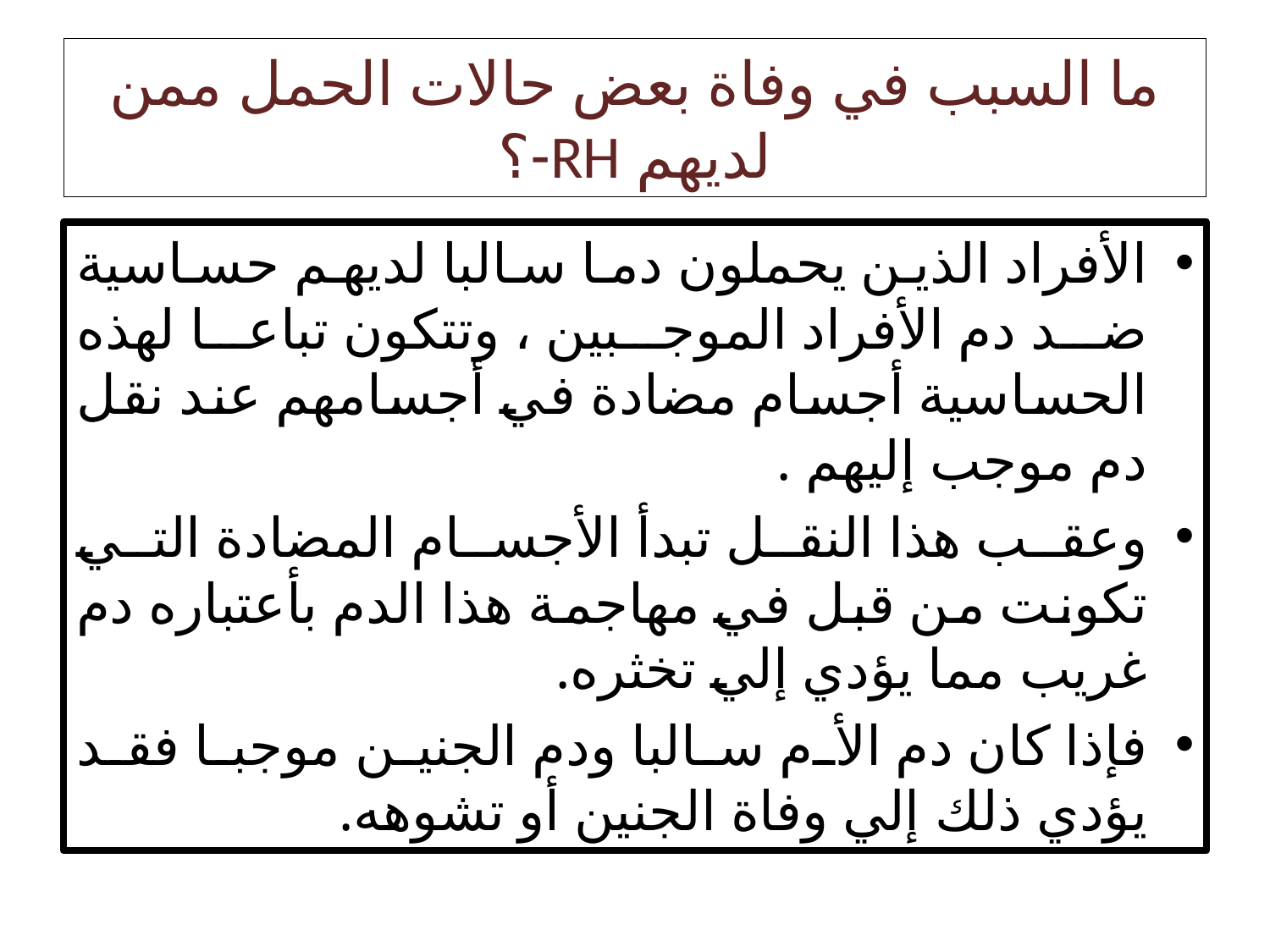

# ما السبب في وفاة بعض حالات الحمل ممن لديهم RH-؟
الأفراد الذين يحملون دما سالبا لديهم حساسية ضد دم الأفراد الموجبين ، وتتكون تباعا لهذه الحساسية أجسام مضادة في أجسامهم عند نقل دم موجب إليهم .
وعقب هذا النقل تبدأ الأجسام المضادة التي تكونت من قبل في مهاجمة هذا الدم بأعتباره دم غريب مما يؤدي إلي تخثره.
فإذا كان دم الأم سالبا ودم الجنين موجبا فقد يؤدي ذلك إلي وفاة الجنين أو تشوهه.